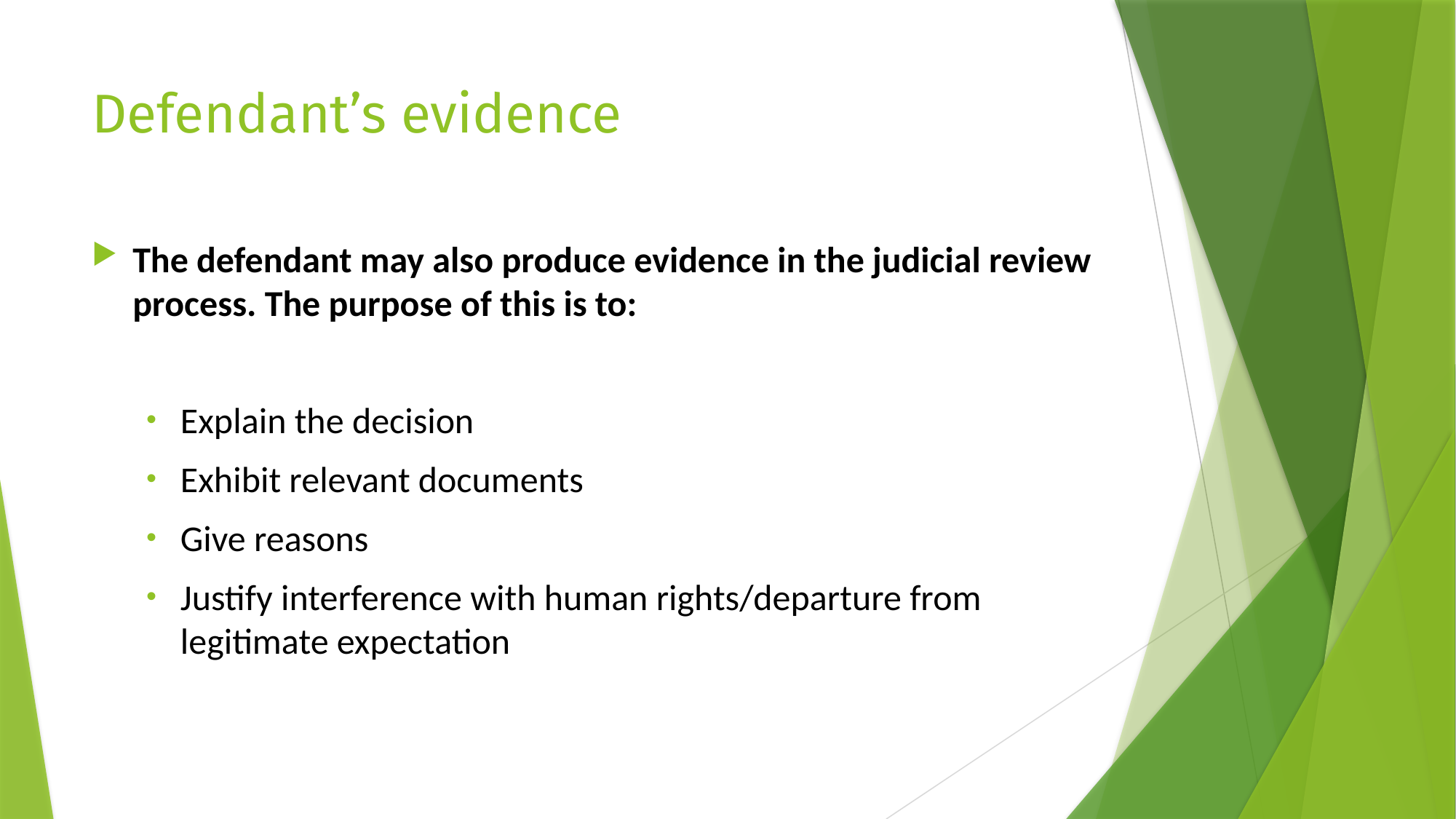

# Defendant’s evidence
The defendant may also produce evidence in the judicial review process. The purpose of this is to:

Explain the decision
Exhibit relevant documents
Give reasons
Justify interference with human rights/departure from legitimate expectation